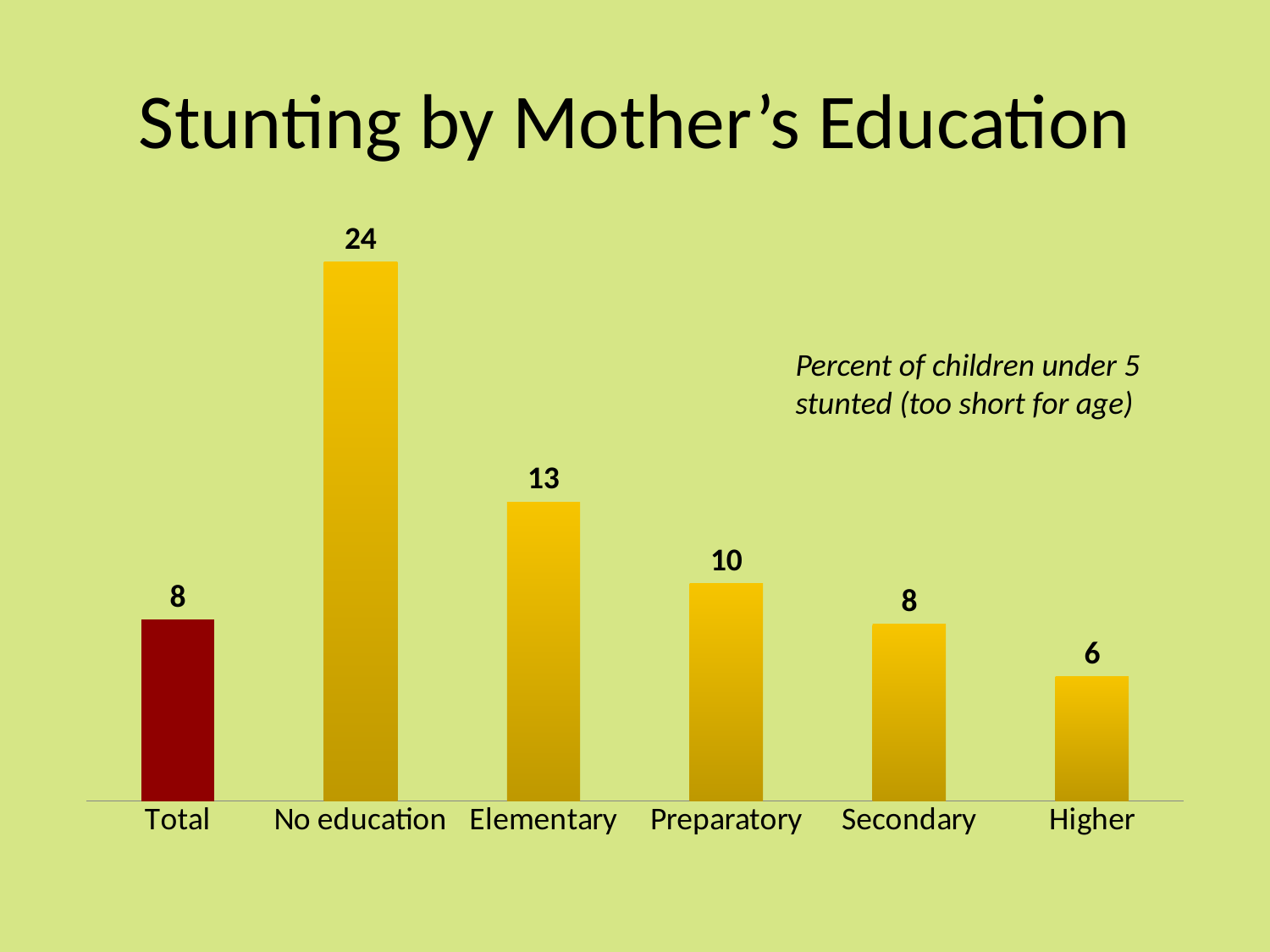

# Stunting by Mother’s Education

### Chart

| Category | 24 |
|---|---|
| Total | 8.0 |
| No education | 23.8 |
| Elementary | 13.2 |
| Preparatory | 9.6 |
| Secondary | 7.8 |
| Higher | 5.5 |
Percent of children under 5 stunted (too short for age)